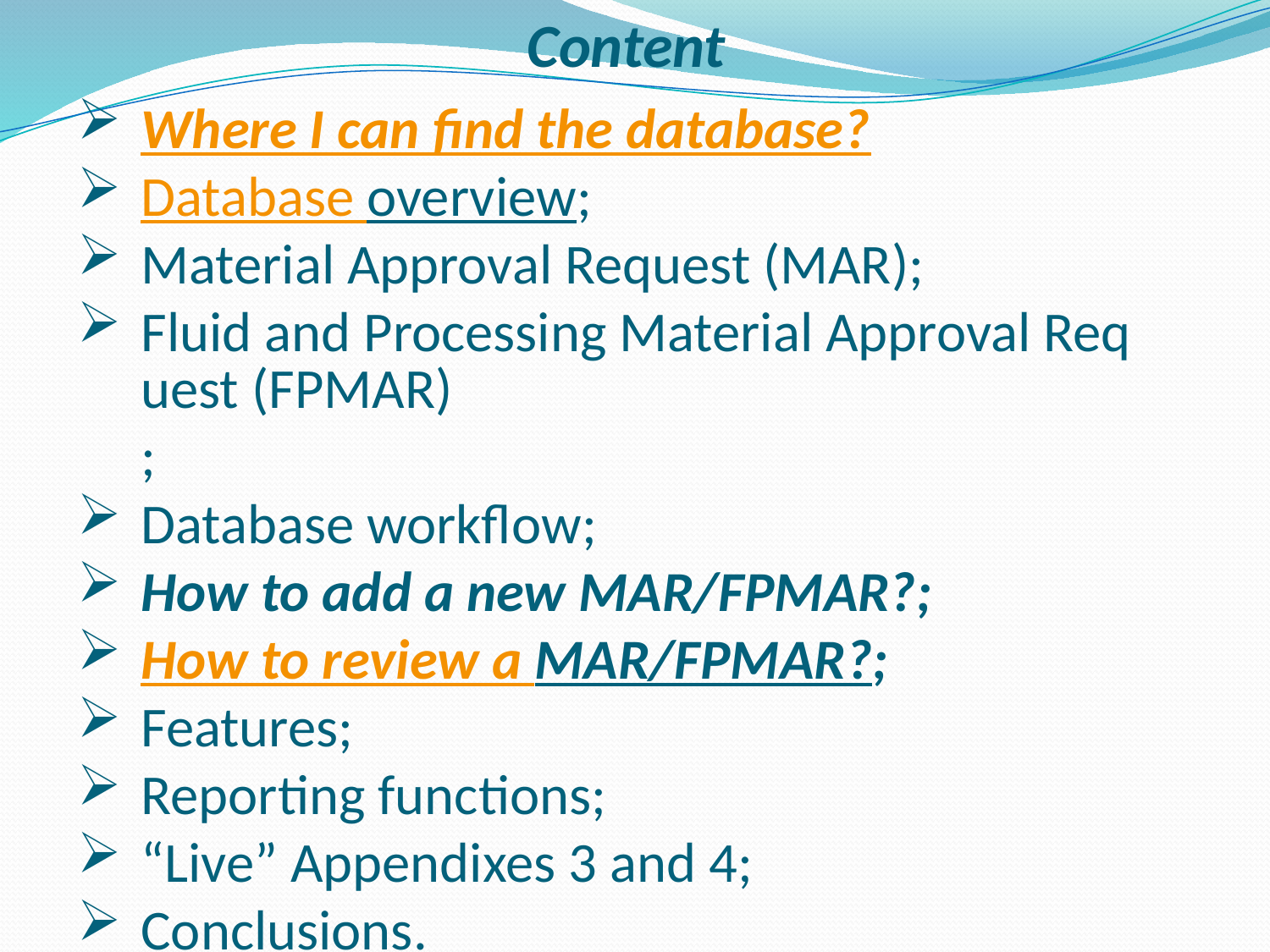

# Content
Where I can find the database?
Database overview;
Material Approval Request (MAR);
Fluid and Processing Material Approval Request (FPMAR);
Database workflow;
How to add a new MAR/FPMAR?;
How to review a MAR/FPMAR?;
Features;
Reporting functions;
“Live” Appendixes 3 and 4;
Conclusions.